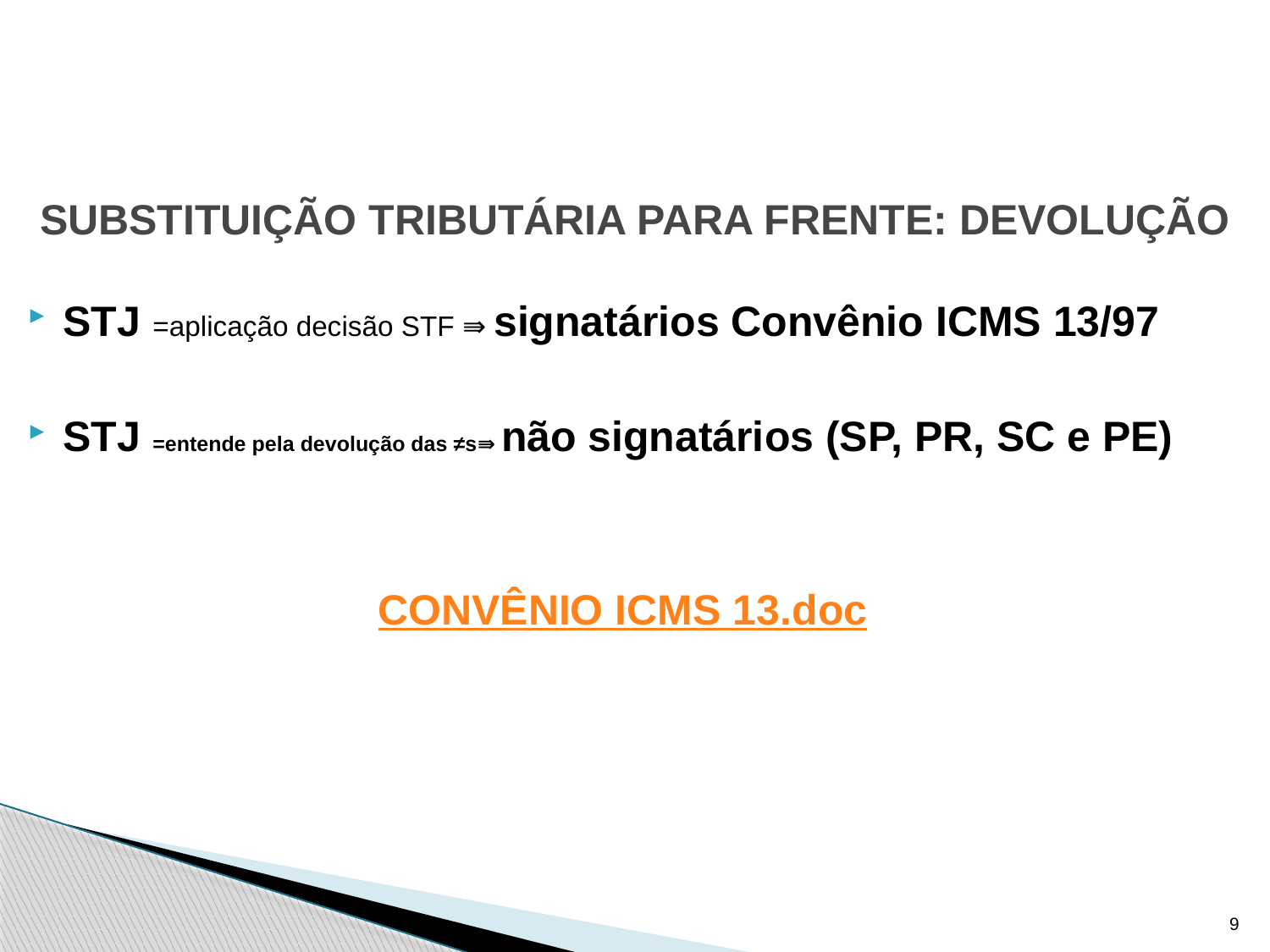

# SUBSTITUIÇÃO TRIBUTÁRIA PARA FRENTE: DEVOLUÇÃO
STJ =aplicação decisão STF ⇛ signatários Convênio ICMS 13/97

STJ =entende pela devolução das ≠s⇛ não signatários (SP, PR, SC e PE)

CONVÊNIO ICMS 13.doc

9